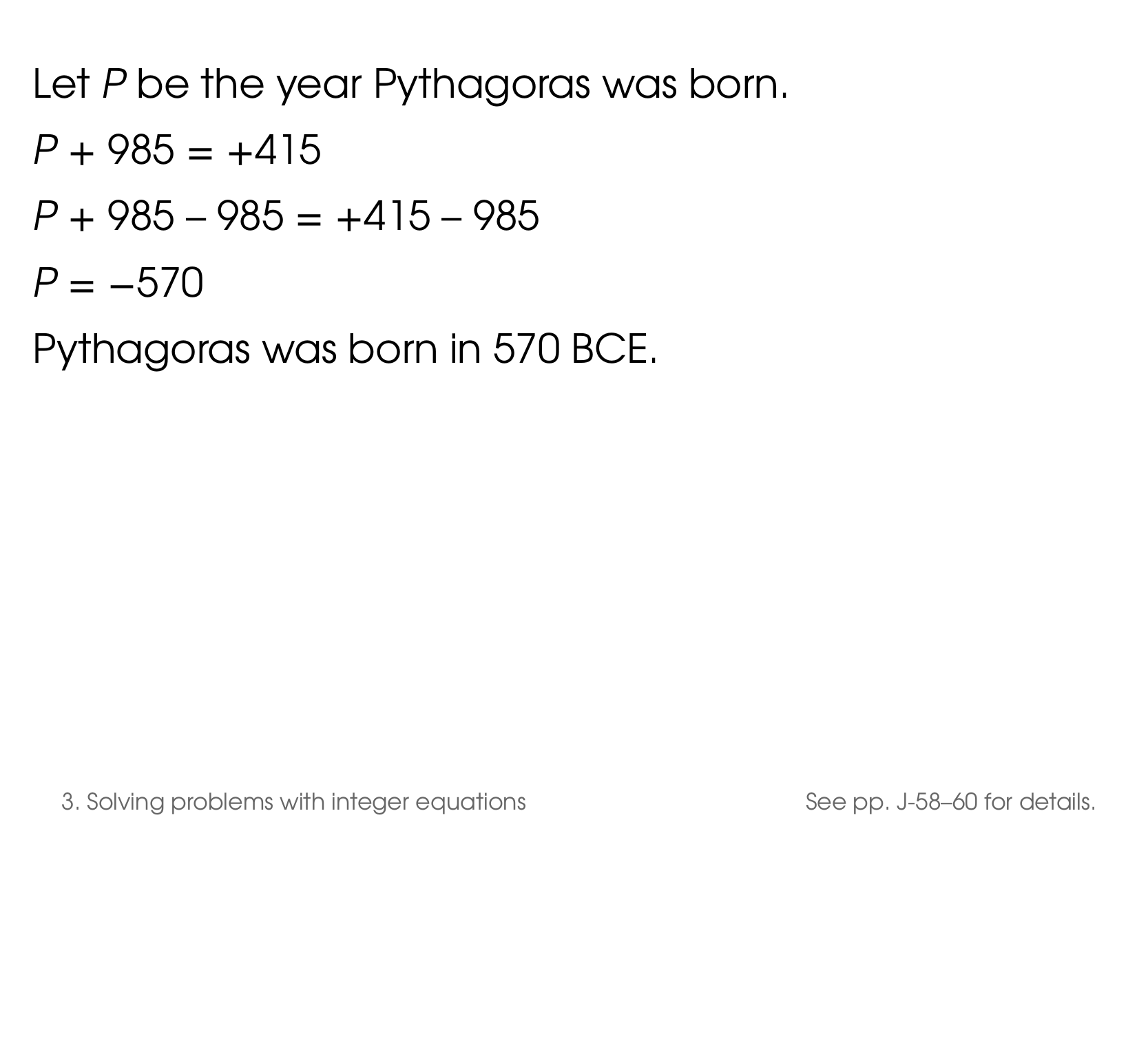

Let P be the year Pythagoras was born.
P + 985 = +415
P + 985 – 985 = +415 – 985
P = −570
Pythagoras was born in 570 BCE.
3. Solving problems with integer equations
See pp. J-58–60 for details.